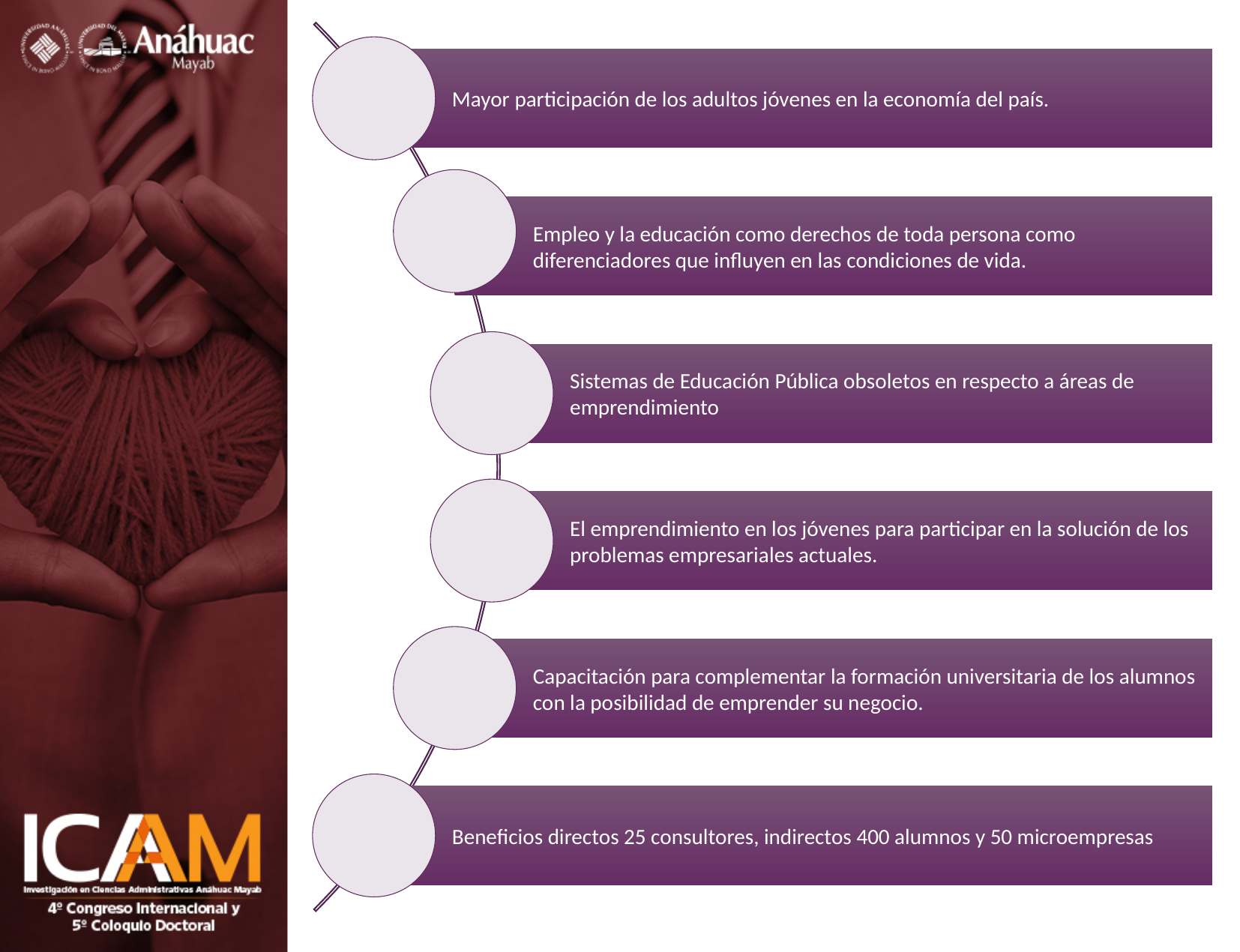

Mayor participación de los adultos jóvenes en la economía del país.
Empleo y la educación como derechos de toda persona como diferenciadores que influyen en las condiciones de vida.
Sistemas de Educación Pública obsoletos en respecto a áreas de emprendimiento
El emprendimiento en los jóvenes para participar en la solución de los problemas empresariales actuales.
Capacitación para complementar la formación universitaria de los alumnos con la posibilidad de emprender su negocio.
Beneficios directos 25 consultores, indirectos 400 alumnos y 50 microempresas
OBJETIVOS ESPECIFICOS